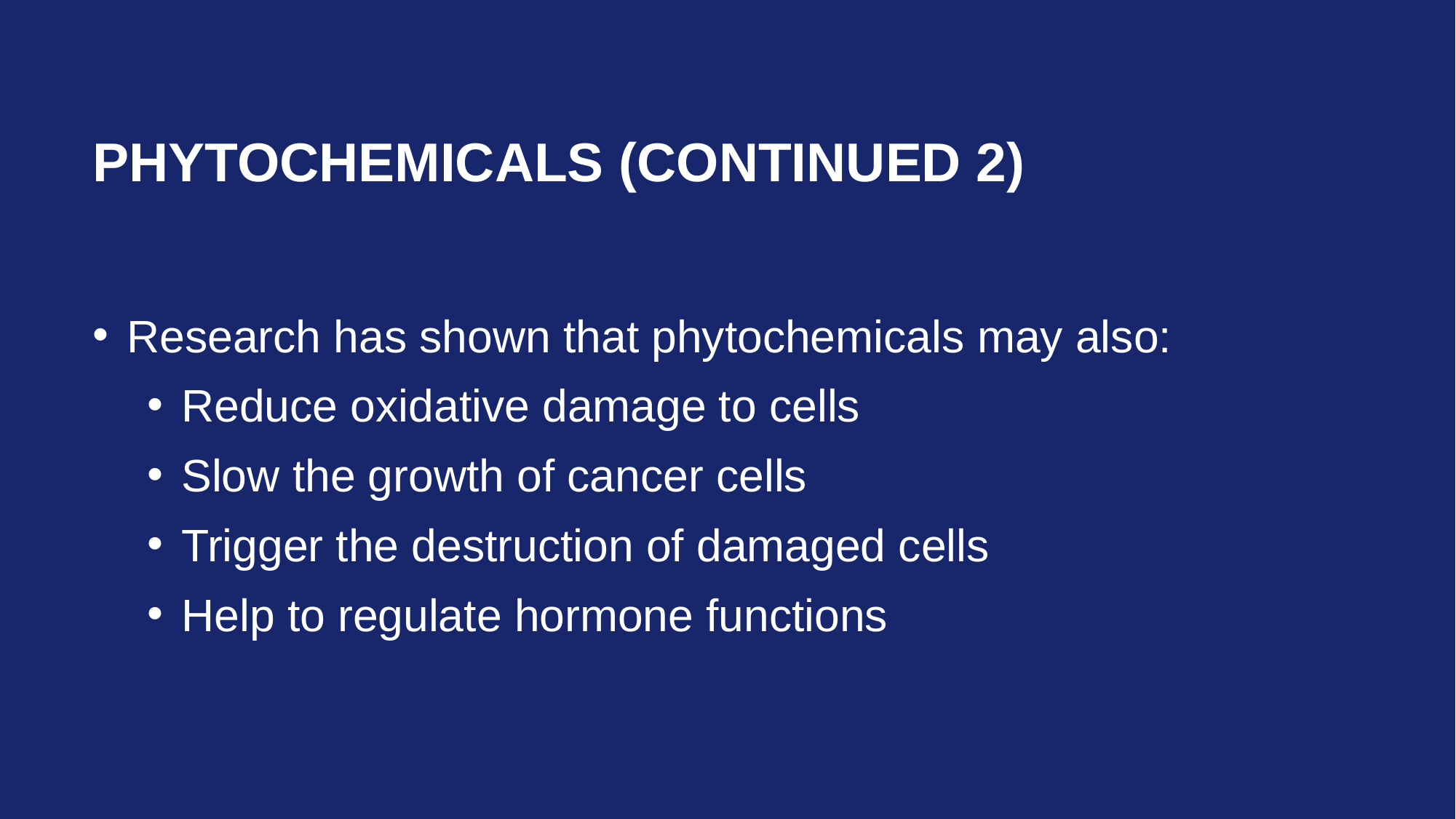

# Phytochemicals (continued 2)
Research has shown that phytochemicals may also:
Reduce oxidative damage to cells
Slow the growth of cancer cells
Trigger the destruction of damaged cells
Help to regulate hormone functions